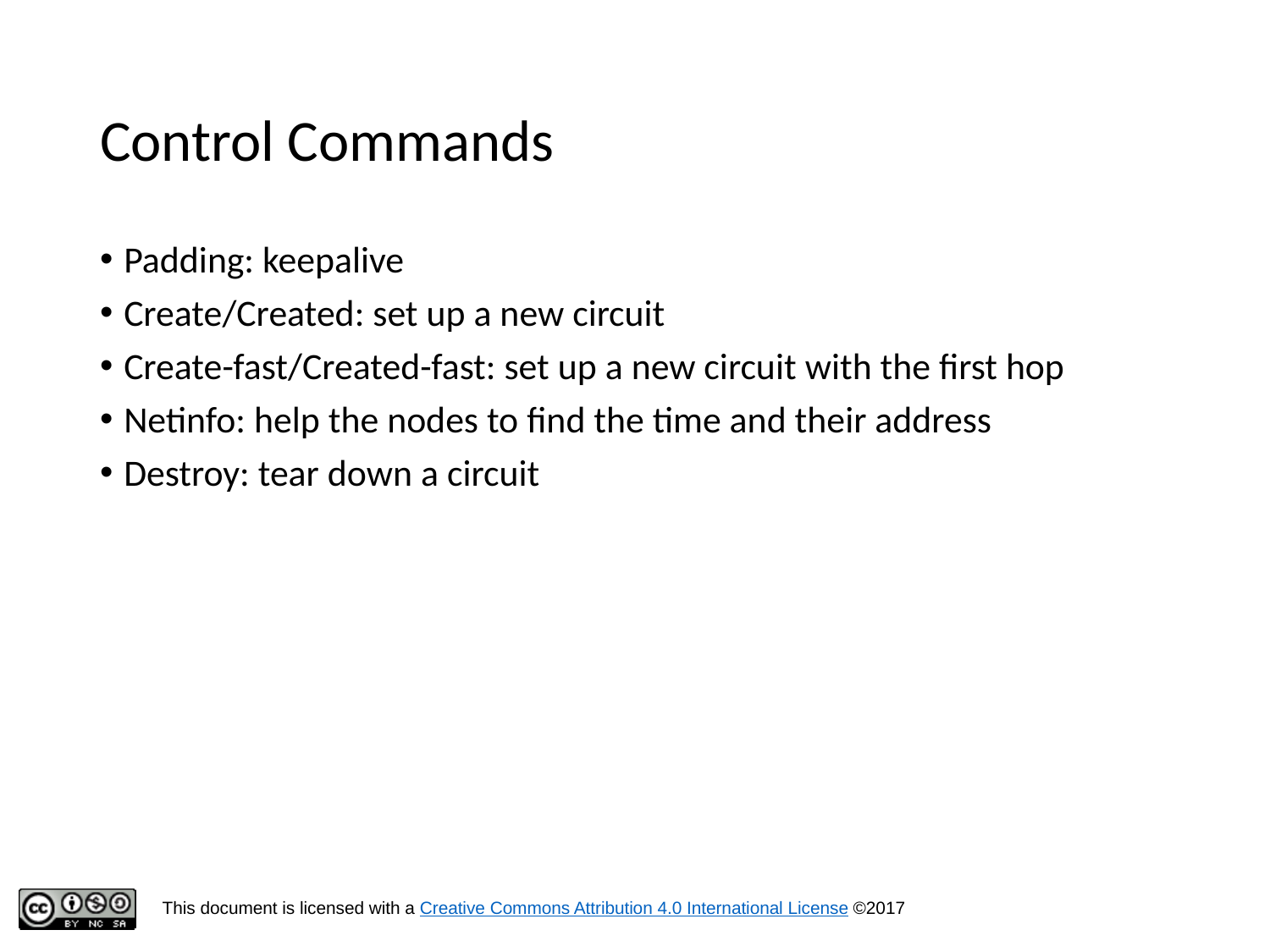

# Control Commands
Padding: keepalive
Create/Created: set up a new circuit
Create-fast/Created-fast: set up a new circuit with the first hop
Netinfo: help the nodes to find the time and their address
Destroy: tear down a circuit